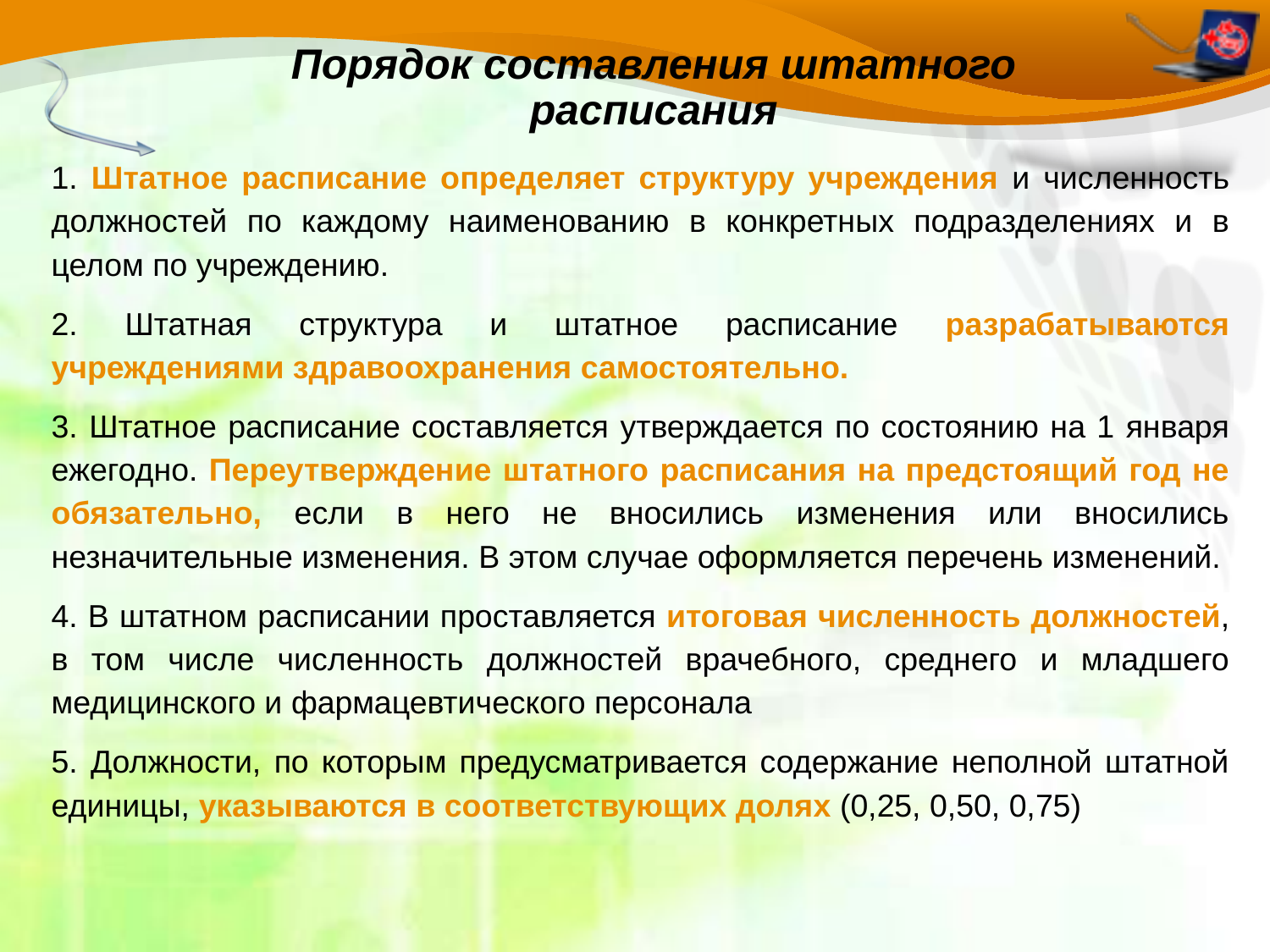

Порядок составления штатного расписания
1. Штатное расписание определяет структуру учреждения и численность должностей по каждому наименованию в конкретных подразделениях и в целом по учреждению.
2. Штатная структура и штатное расписание разрабатываются учреждениями здравоохранения самостоятельно.
3. Штатное расписание составляется утверждается по состоянию на 1 января ежегодно. Переутверждение штатного расписания на предстоящий год не обязательно, если в него не вносились изменения или вносились незначительные изменения. В этом случае оформляется перечень изменений.
4. В штатном расписании проставляется итоговая численность должностей, в том числе численность должностей врачебного, среднего и младшего медицинского и фармацевтического персонала
5. Должности, по которым предусматривается содержание неполной штатной единицы, указываются в соответствующих долях (0,25, 0,50, 0,75)